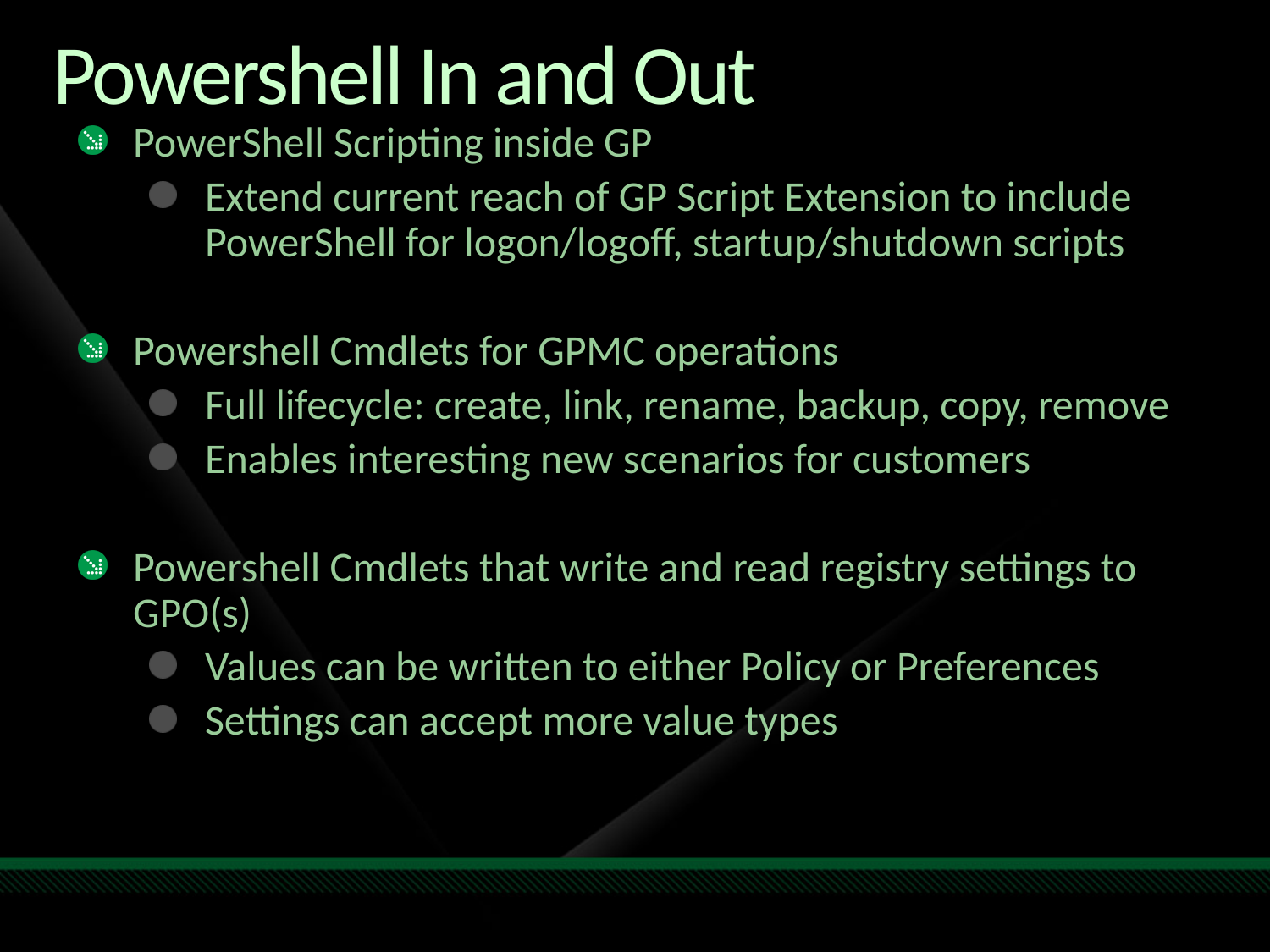

# Powershell In and Out
PowerShell Scripting inside GP
Extend current reach of GP Script Extension to include PowerShell for logon/logoff, startup/shutdown scripts

Powershell Cmdlets for GPMC operations
Full lifecycle: create, link, rename, backup, copy, remove
Enables interesting new scenarios for customers

Powershell Cmdlets that write and read registry settings to GPO(s)
Values can be written to either Policy or Preferences
Settings can accept more value types